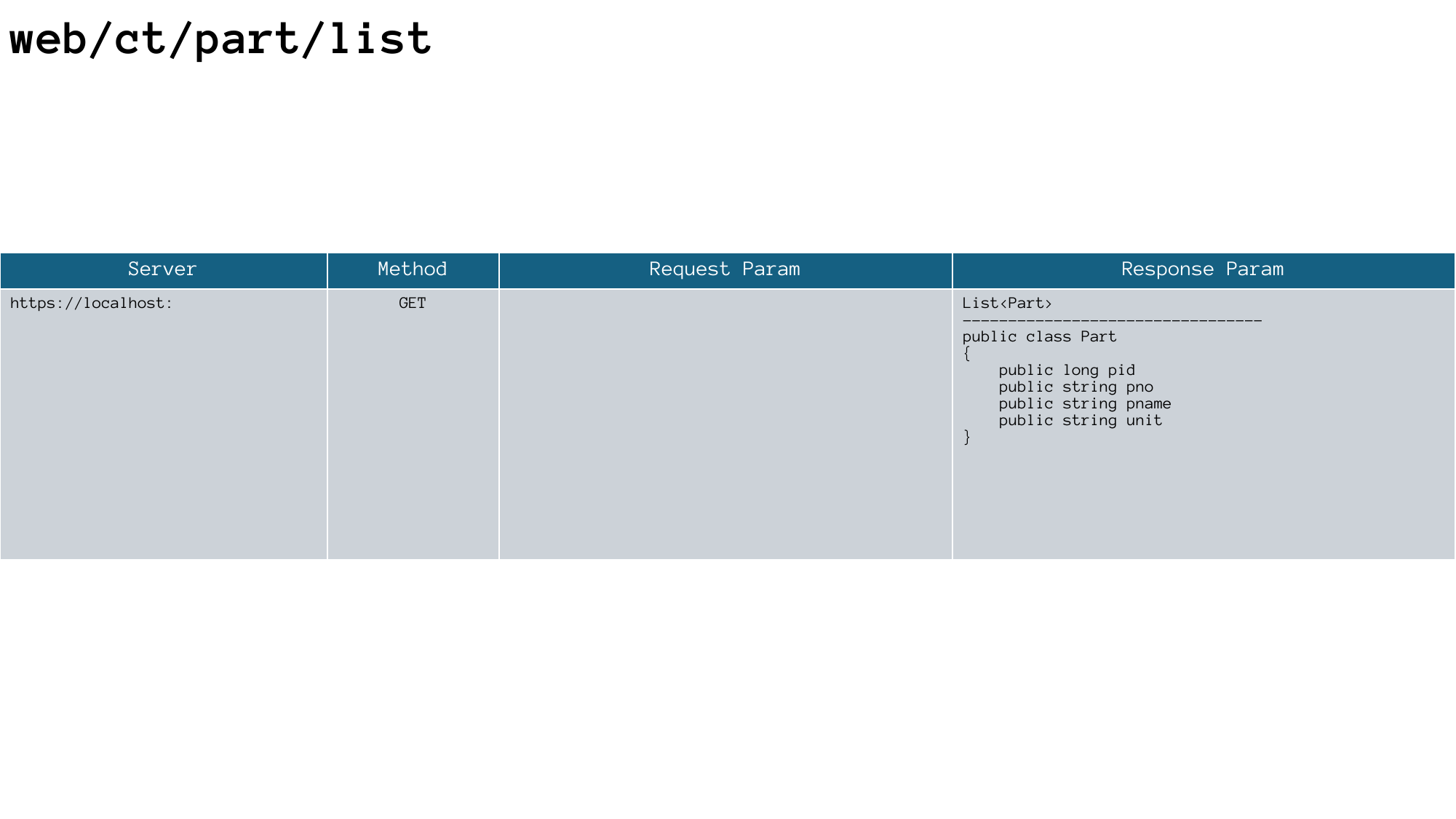

web/ct/part/list
| Server | Method | Request Param | Response Param |
| --- | --- | --- | --- |
| https://localhost: | GET |  | List<Part> --------------------------------- public class Part { public long pid public string pno public string pname public string unit } |